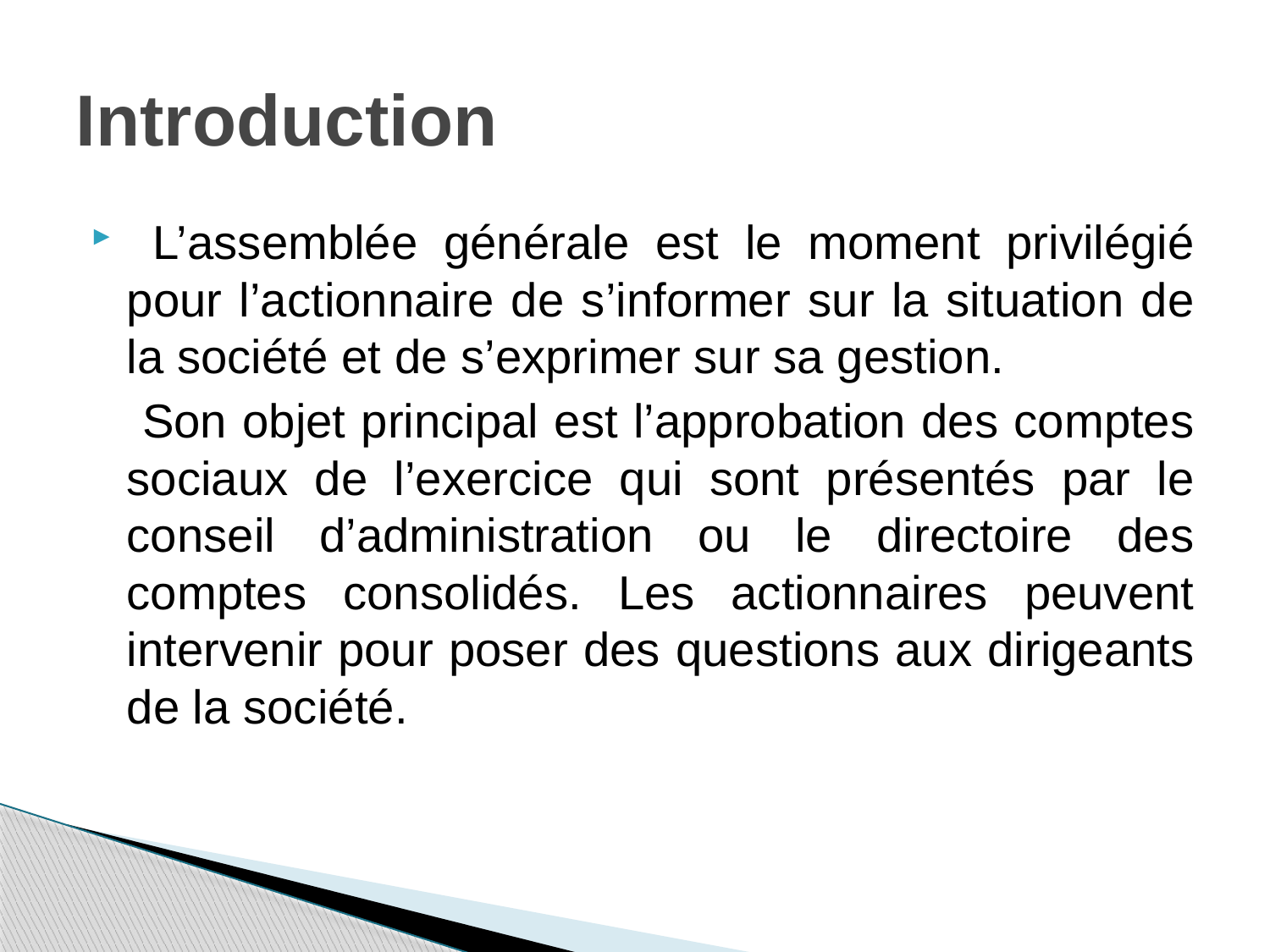

# Introduction
 L’assemblée générale est le moment privilégié pour l’actionnaire de s’informer sur la situation de la société et de s’exprimer sur sa gestion.
	 Son objet principal est l’approbation des comptes sociaux de l’exercice qui sont présentés par le conseil d’administration ou le directoire des comptes consolidés. Les actionnaires peuvent intervenir pour poser des questions aux dirigeants de la société.